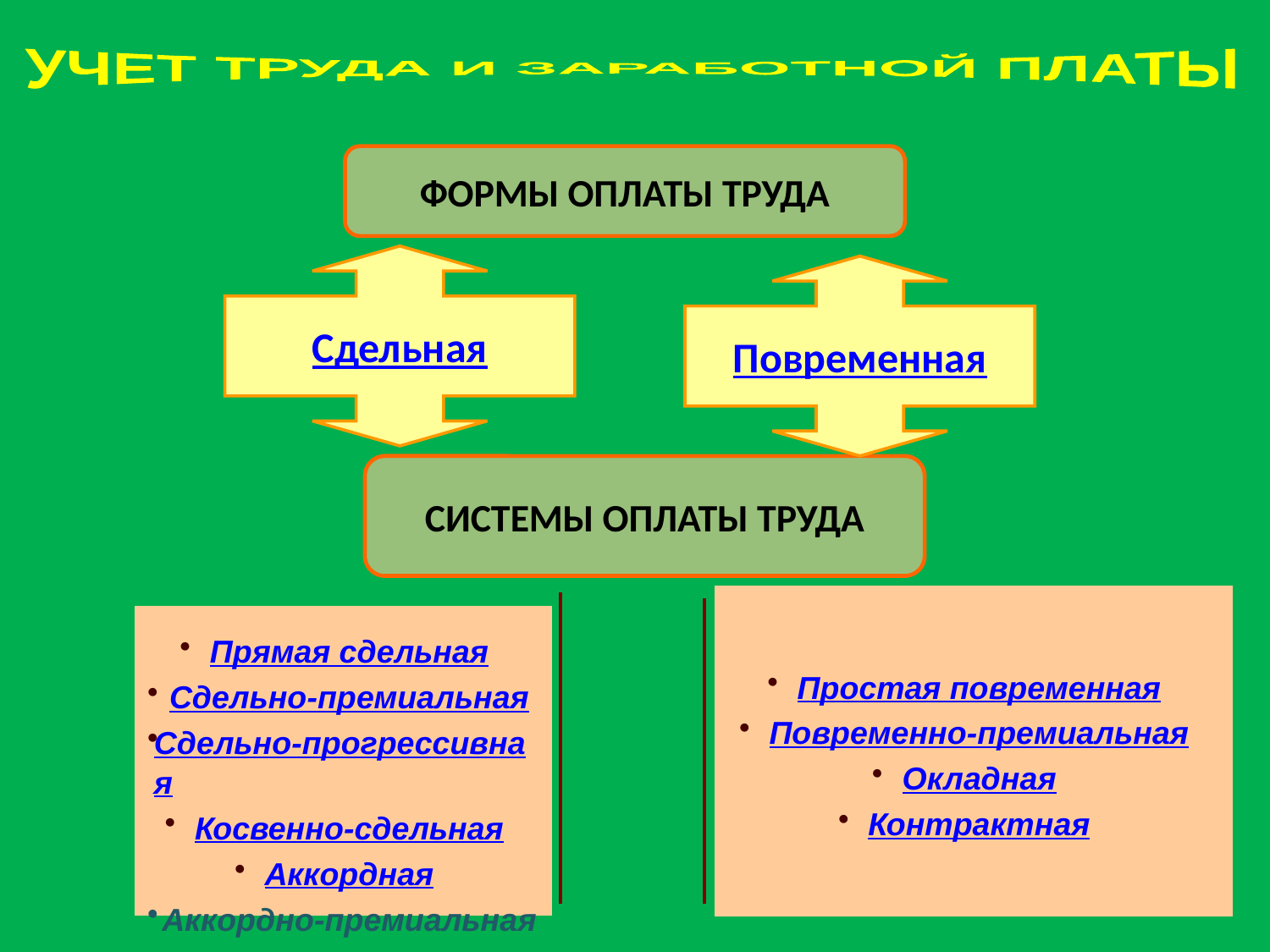

УЧЕТ ТРУДА И ЗАРАБОТНОЙ ПЛАТЫ

ФОРМЫ ОПЛАТЫ ТРУДА
Сдельная
Повременная
СИСТЕМЫ ОПЛАТЫ ТРУДА

Простая повременная
Повременно-премиальная
Окладная
Контрактная
Прямая сдельная
Сдельно-премиальная
Сдельно-прогрессивная
Косвенно-сдельная
Аккордная
Аккордно-премиальная